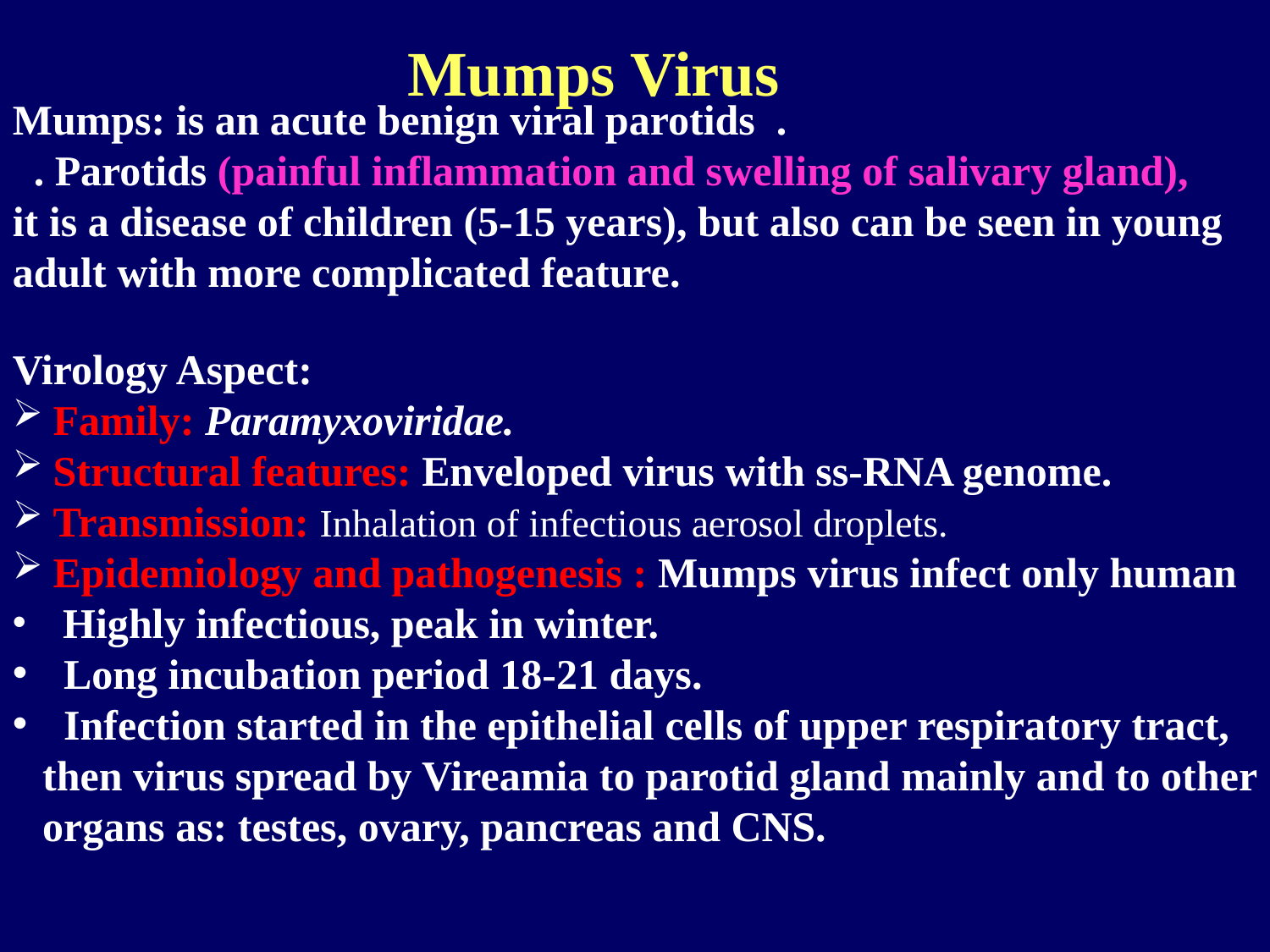

Mumps Virus
Mumps: is an acute benign viral parotids  .                                               . Parotids (painful inflammation and swelling of salivary gland),       it is a disease of children (5-15 years), but also can be seen in young adult with more complicated feature.

Virology Aspect:
 Family: Paramyxoviridae.
 Structural features: Enveloped virus with ss-RNA genome.
 Transmission: Inhalation of infectious aerosol droplets.
 Epidemiology and pathogenesis : Mumps virus infect only human
  Highly infectious, peak in winter.
  Long incubation period 18-21 days.
  Infection started in the epithelial cells of upper respiratory tract, then virus spread by Vireamia to parotid gland mainly and to other organs as: testes, ovary, pancreas and CNS.